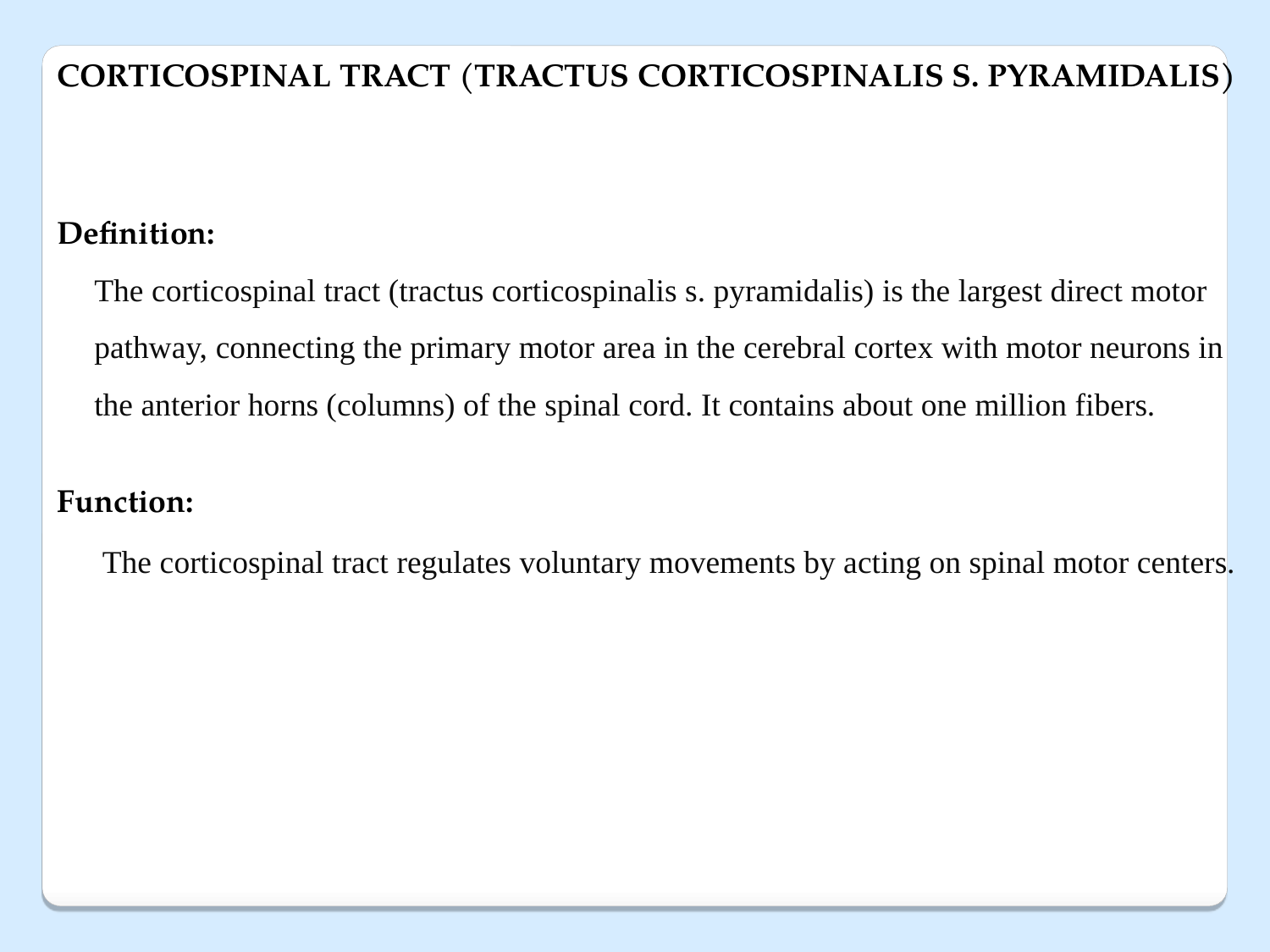

CORTICOSPINAL TRACT (TRACTUS CORTICOSPINALIS S. PYRAMIDALIS)

Definition:
The corticospinal tract (tractus corticospinalis s. pyramidalis) is the largest direct motor pathway, connecting the primary motor area in the cerebral cortex with motor neurons in the anterior horns (columns) of the spinal cord. It contains about one million fibers.

Function:
	 The corticospinal tract regulates voluntary movements by acting on spinal motor centers.